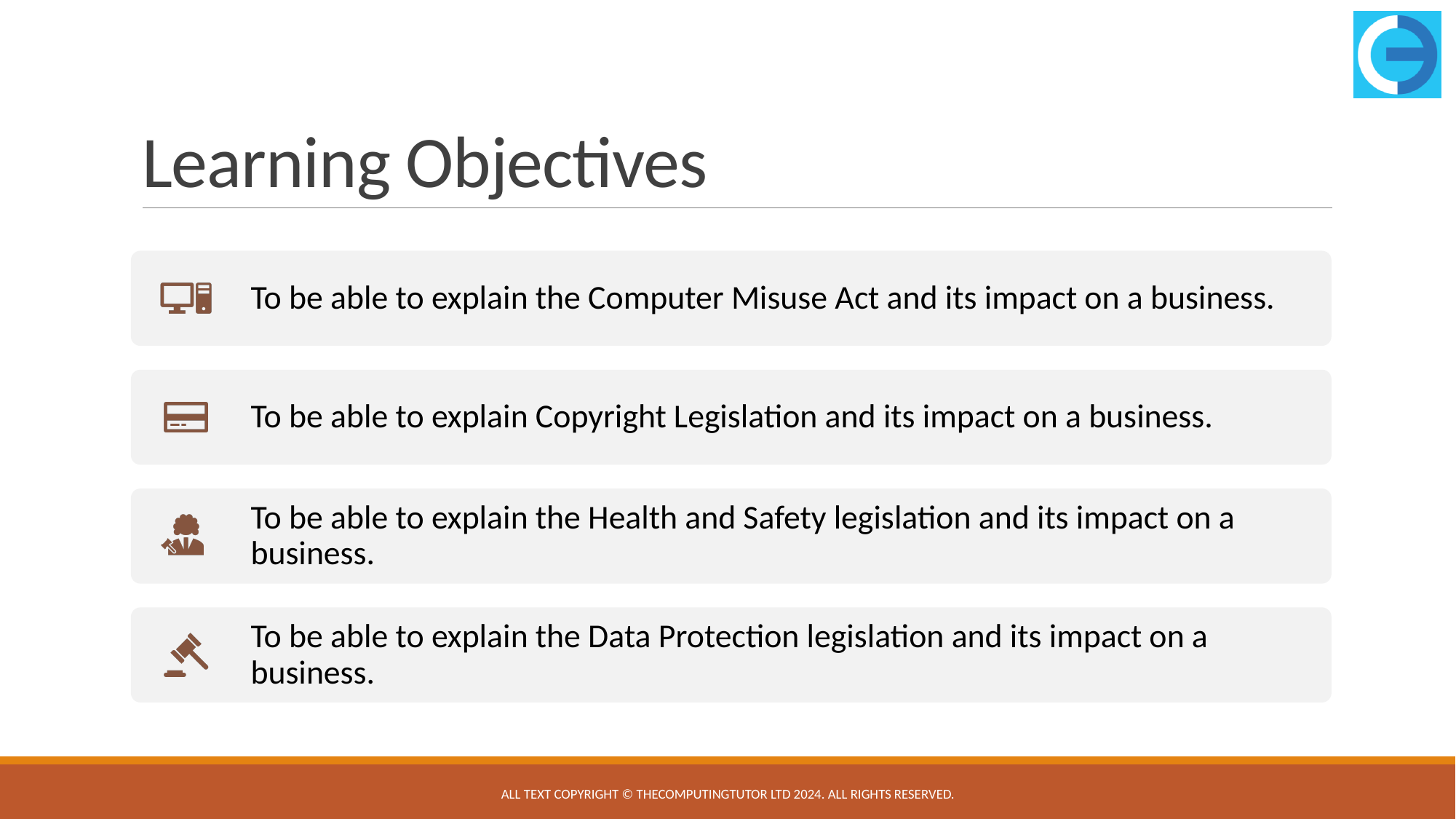

# Learning Objectives
To be able to explain the Computer Misuse Act and its impact on a business.
To be able to explain Copyright Legislation and its impact on a business.
To be able to explain the Health and Safety legislation and its impact on a business.
To be able to explain the Data Protection legislation and its impact on a business.
All text copyright © TheComputingTutor Ltd 2024. All rights Reserved.